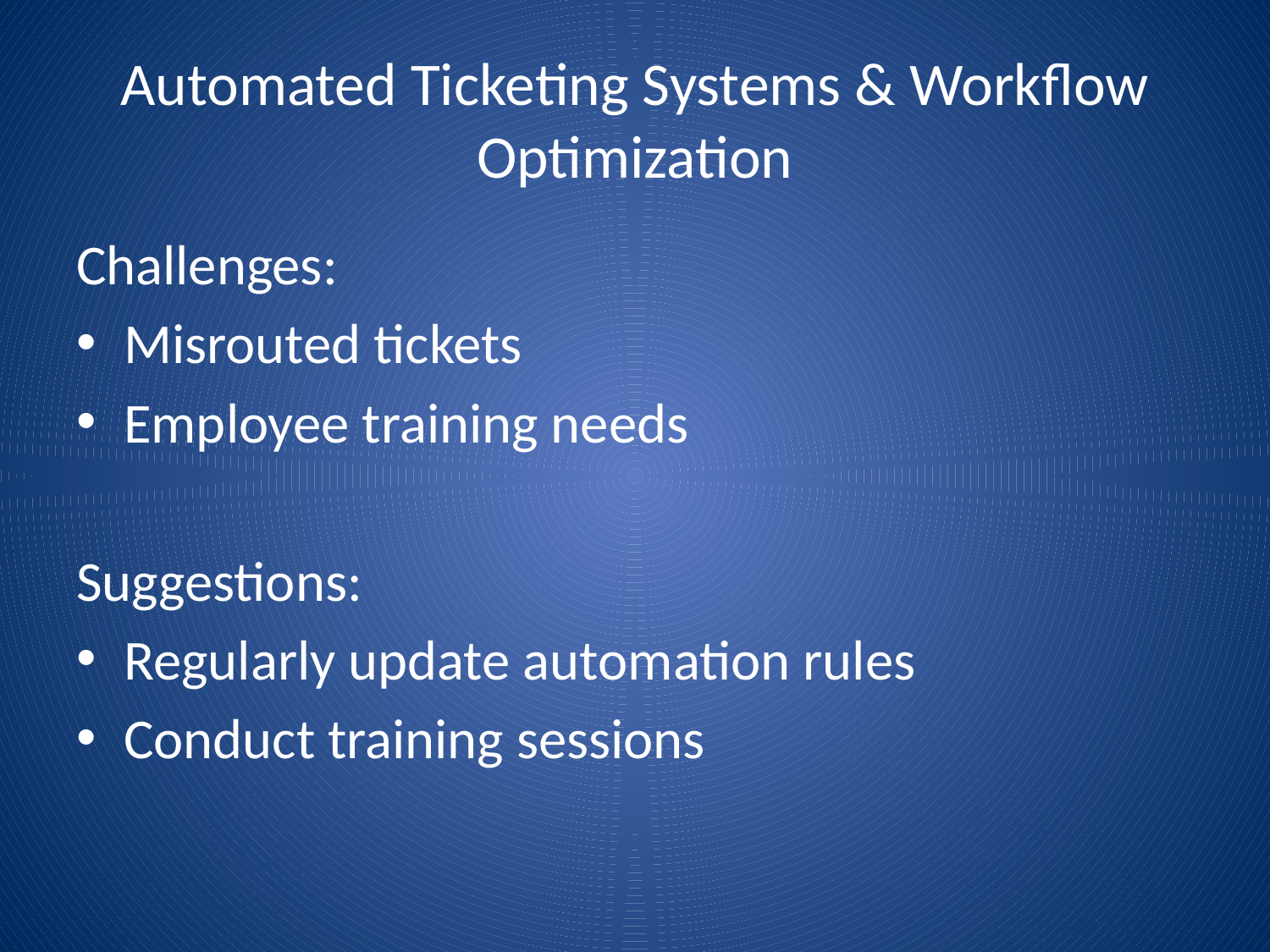

# Automated Ticketing Systems & Workflow Optimization
Challenges:
Misrouted tickets
Employee training needs

Suggestions:
Regularly update automation rules
Conduct training sessions